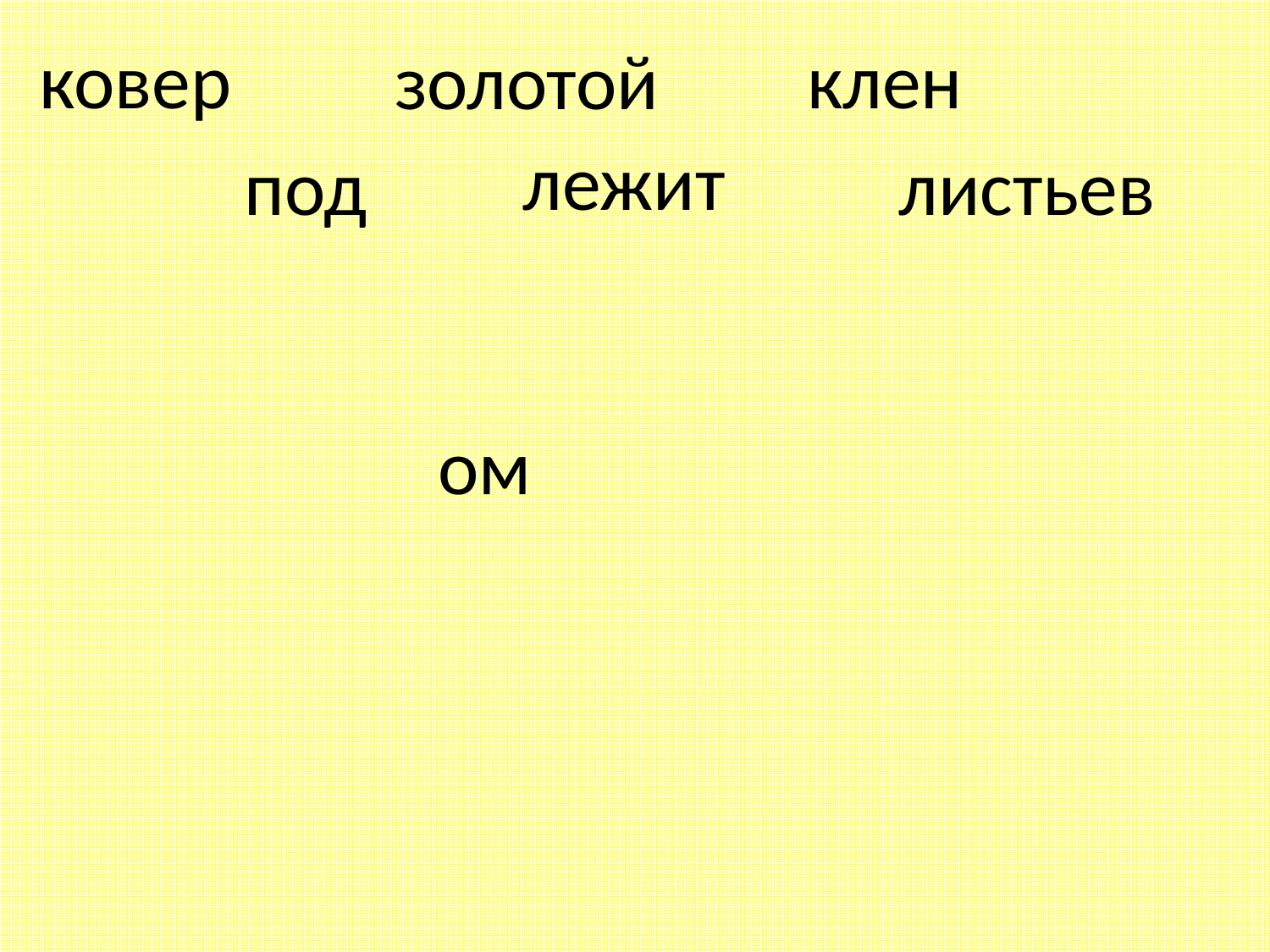

клен
ковер
золотой
лежит
листьев
под
ом